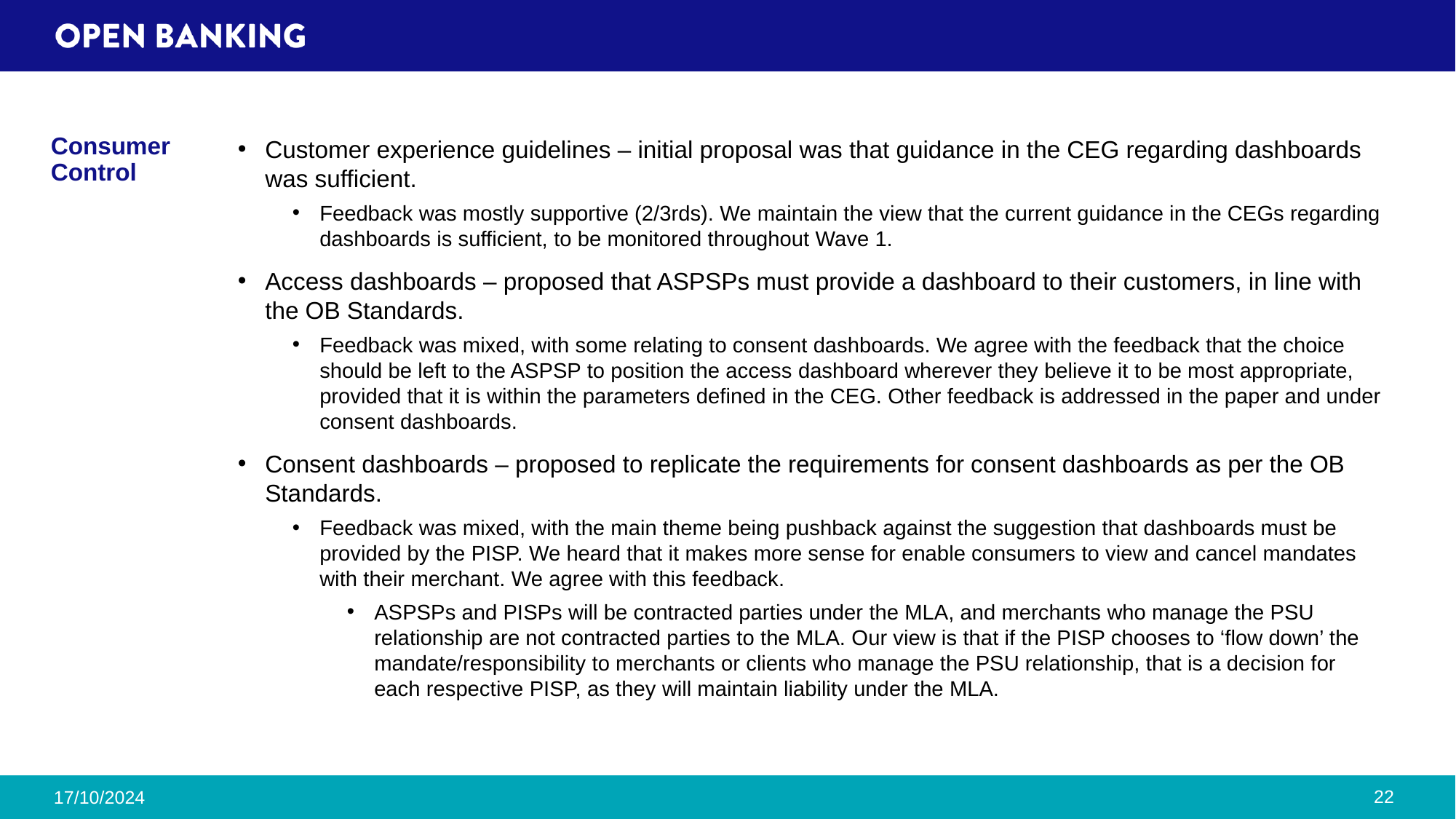

# Consumer Control
Customer experience guidelines – initial proposal was that guidance in the CEG regarding dashboards was sufficient.
Feedback was mostly supportive (2/3rds). We maintain the view that the current guidance in the CEGs regarding dashboards is sufficient, to be monitored throughout Wave 1.
Access dashboards – proposed that ASPSPs must provide a dashboard to their customers, in line with the OB Standards.
Feedback was mixed, with some relating to consent dashboards. We agree with the feedback that the choice should be left to the ASPSP to position the access dashboard wherever they believe it to be most appropriate, provided that it is within the parameters defined in the CEG. Other feedback is addressed in the paper and under consent dashboards.
Consent dashboards – proposed to replicate the requirements for consent dashboards as per the OB Standards.
Feedback was mixed, with the main theme being pushback against the suggestion that dashboards must be provided by the PISP. We heard that it makes more sense for enable consumers to view and cancel mandates with their merchant. We agree with this feedback.
ASPSPs and PISPs will be contracted parties under the MLA, and merchants who manage the PSU relationship are not contracted parties to the MLA. Our view is that if the PISP chooses to ‘flow down’ the mandate/responsibility to merchants or clients who manage the PSU relationship, that is a decision for each respective PISP, as they will maintain liability under the MLA.

22
17/10/2024